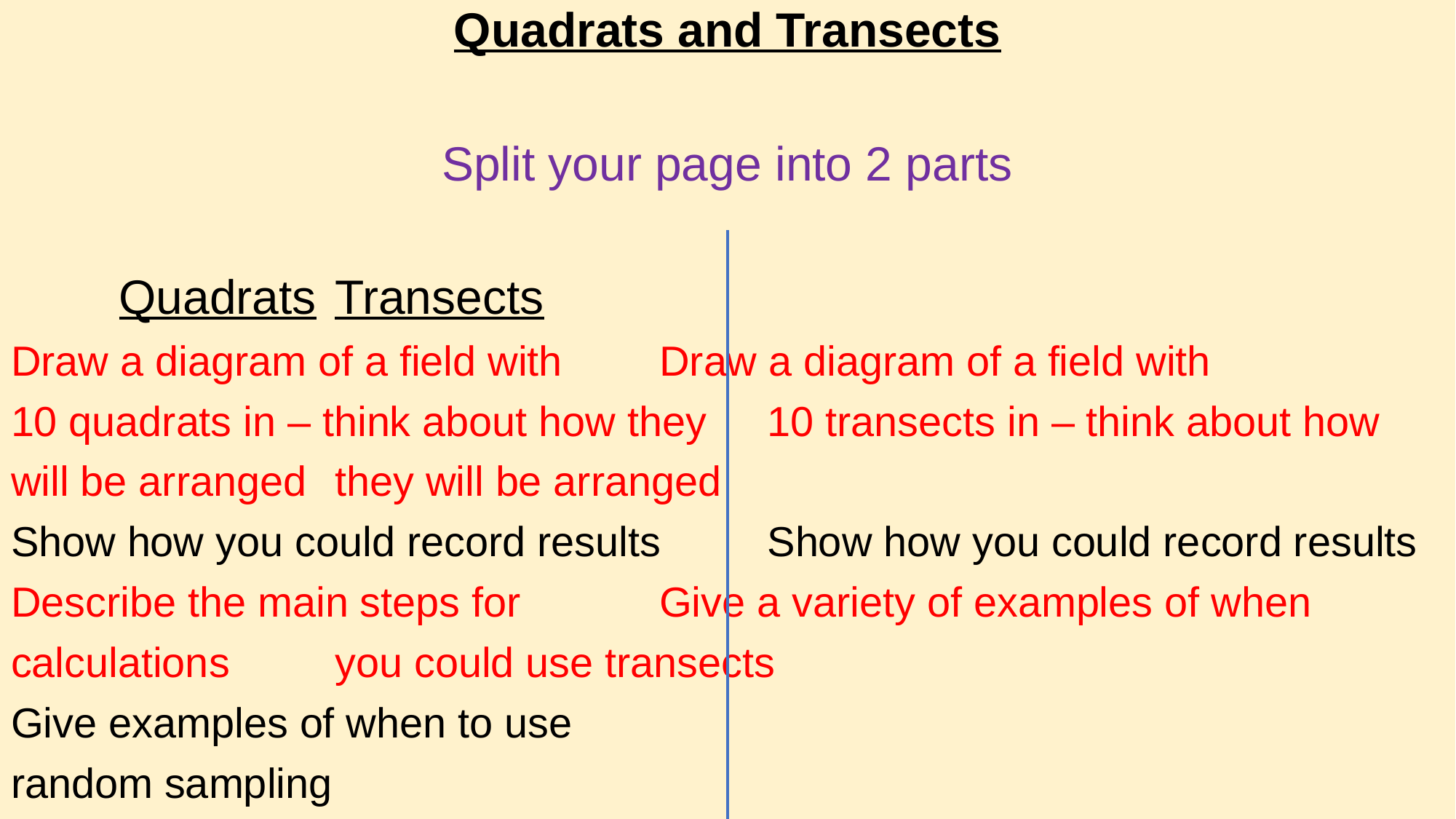

Quadrats and Transects

Split your page into 2 parts

	Quadrats						Transects
Draw a diagram of a field with		Draw a diagram of a field with
10 quadrats in – think about how they 	10 transects in – think about how
will be arranged					they will be arranged
Show how you could record results	Show how you could record results
Describe the main steps for 			Give a variety of examples of when
calculations					you could use transects
Give examples of when to use
random sampling